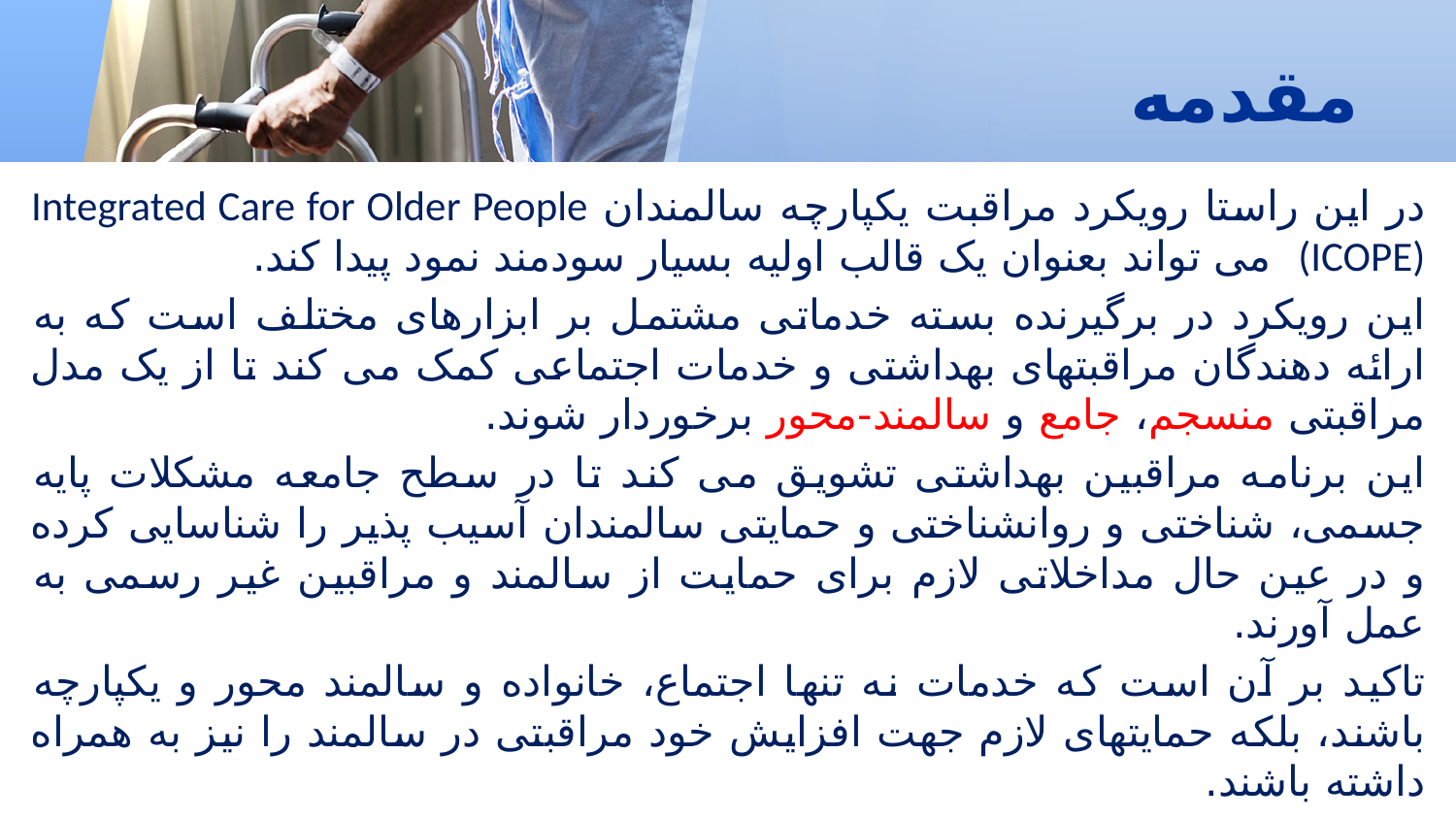

# مقدمه
در این راستا رویکرد مراقبت یکپارچه سالمندان Integrated Care for Older People (ICOPE)  می تواند بعنوان یک قالب اولیه بسیار سودمند نمود پیدا کند.
این رویکرد در برگیرنده بسته خدماتی مشتمل بر ابزارهای مختلف است که به ارائه دهندگان مراقبتهای بهداشتی و خدمات اجتماعی کمک می کند تا از یک مدل مراقبتی منسجم، جامع و سالمند-محور برخوردار شوند.
این برنامه مراقبین بهداشتی تشویق می کند تا در سطح جامعه مشکلات پایه جسمی، شناختی و روانشناختی و حمایتی سالمندان آسیب پذیر را شناسایی کرده و در عین حال مداخلاتی لازم برای حمایت از سالمند و مراقبین غیر رسمی به عمل آورند.
تاکید بر آن است که خدمات نه تنها اجتماع، خانواده و سالمند محور و یکپارچه باشند، بلکه حمایتهای لازم جهت افزایش خود مراقبتی در سالمند را نیز به همراه داشته باشند.